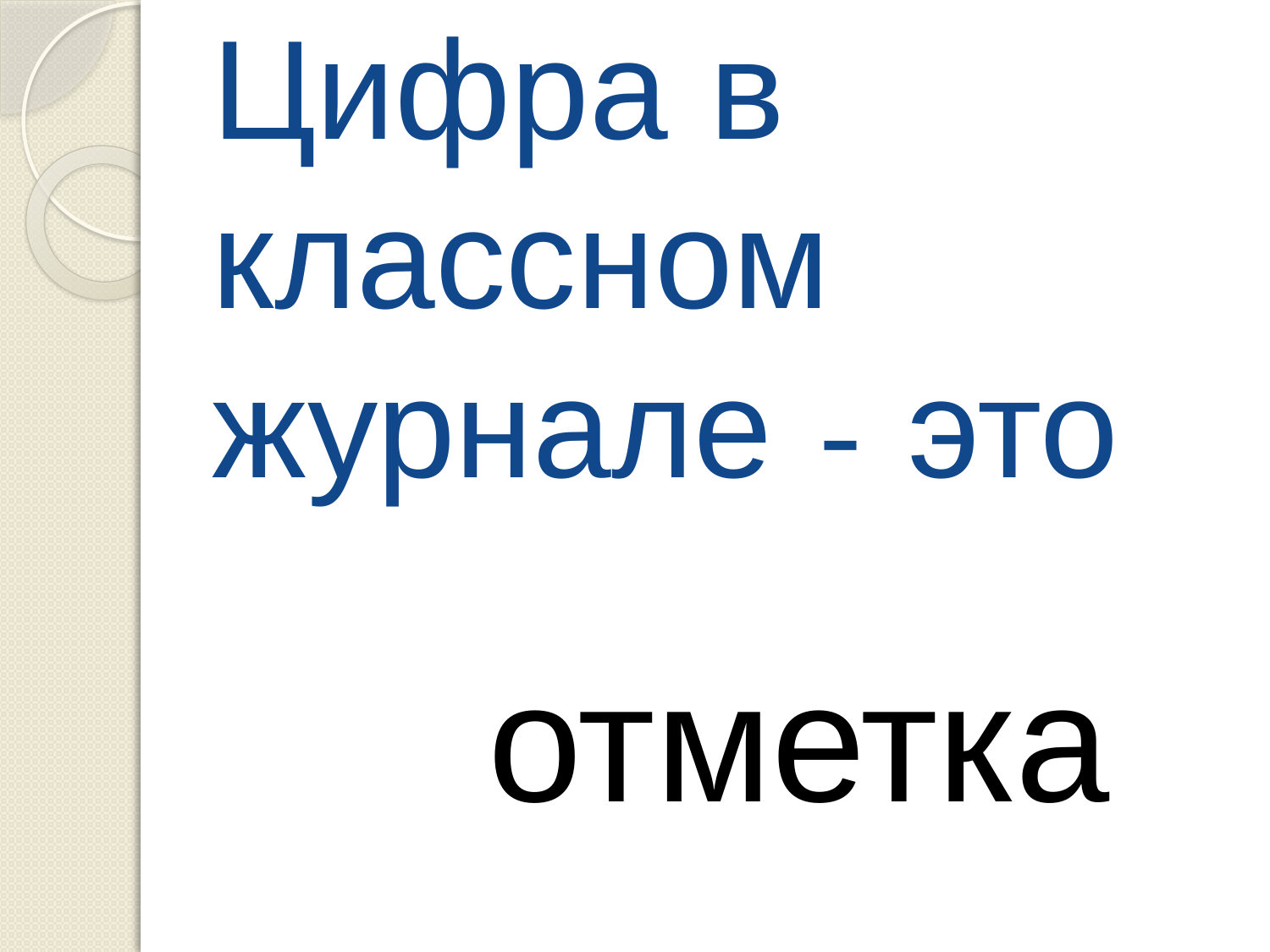

# Цифра в классном журнале - это
отметка